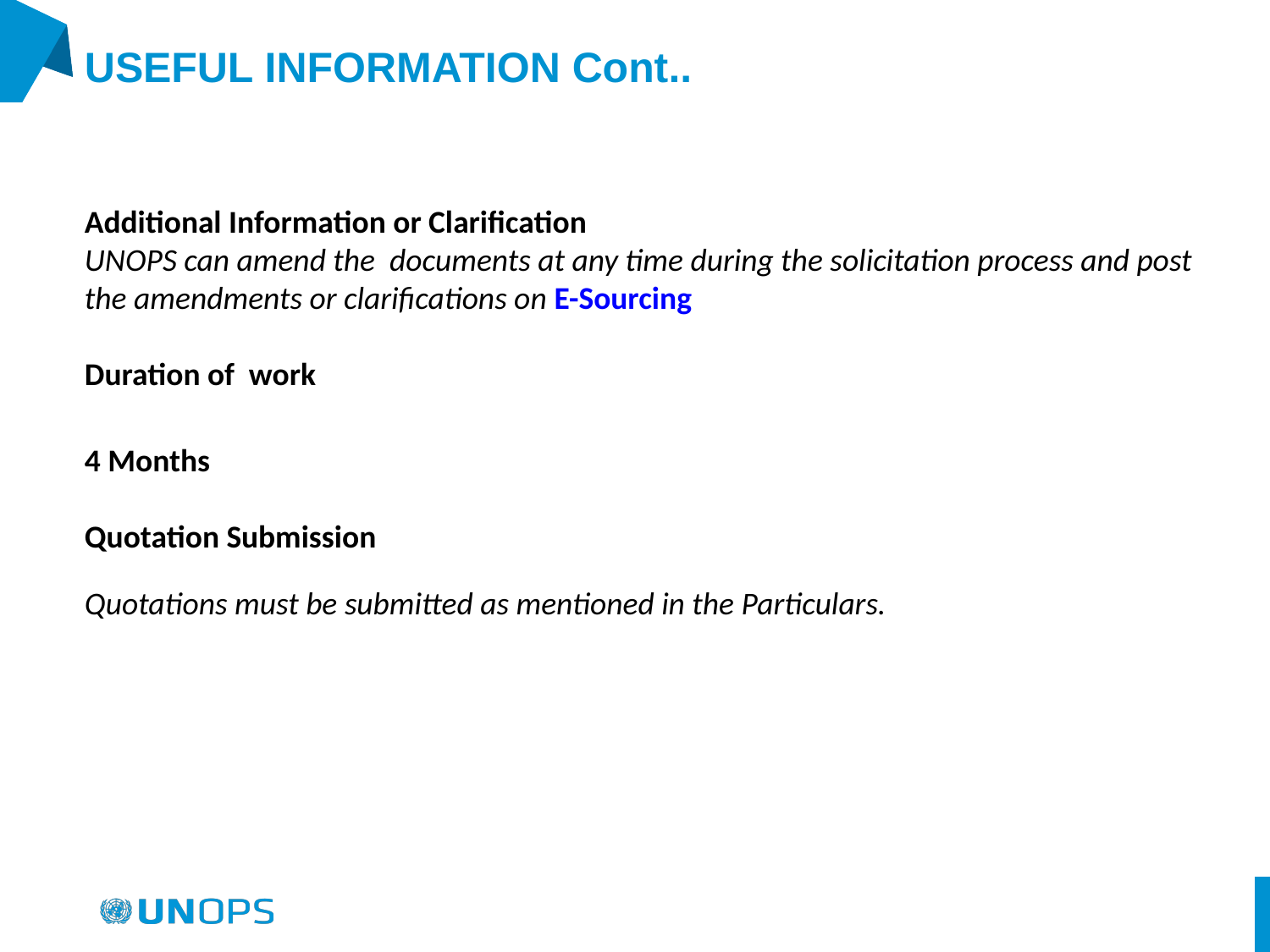

USEFUL INFORMATION Cont..

Additional Information or Clarification
UNOPS can amend the  documents at any time during the solicitation process and post the amendments or clarifications on E-Sourcing

Duration of  work

4 Months

Quotation Submission

Quotations must be submitted as mentioned in the Particulars.